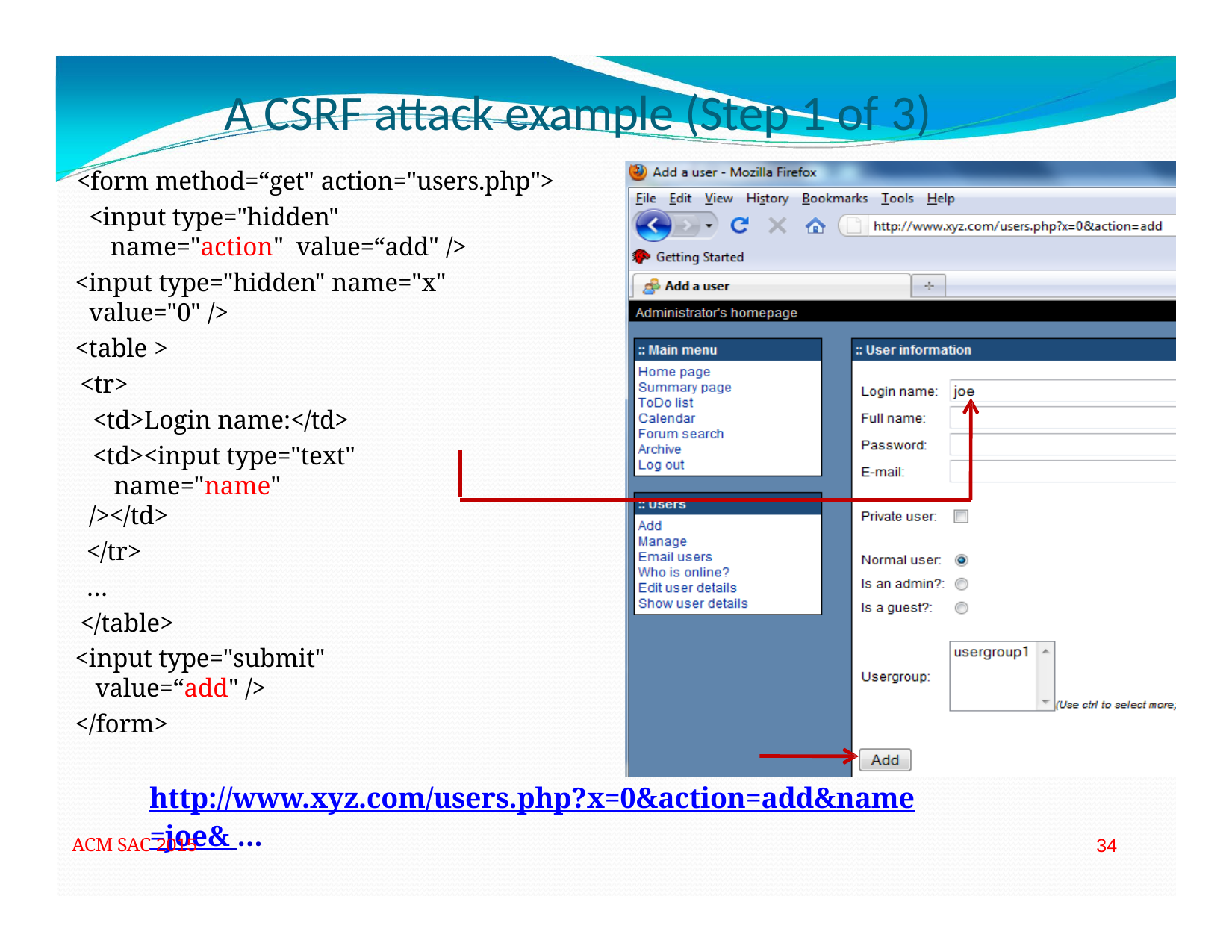

# A CSRF attack example (Step 1 of 3)
<form method=“get" action="users.php">
<input type="hidden" name="action"  value=“add" />
<input type="hidden" name="x" value="0" />
<table >
<tr>
<td>Login name:</td>
<td><input type="text" name="name"
/></td>
</tr>
…
</table>
<input type="submit" value=“add" />
</form>

http://www.xyz.com/users.php?x=0&action=add&name=joe& …
ACM SAC 2015
34